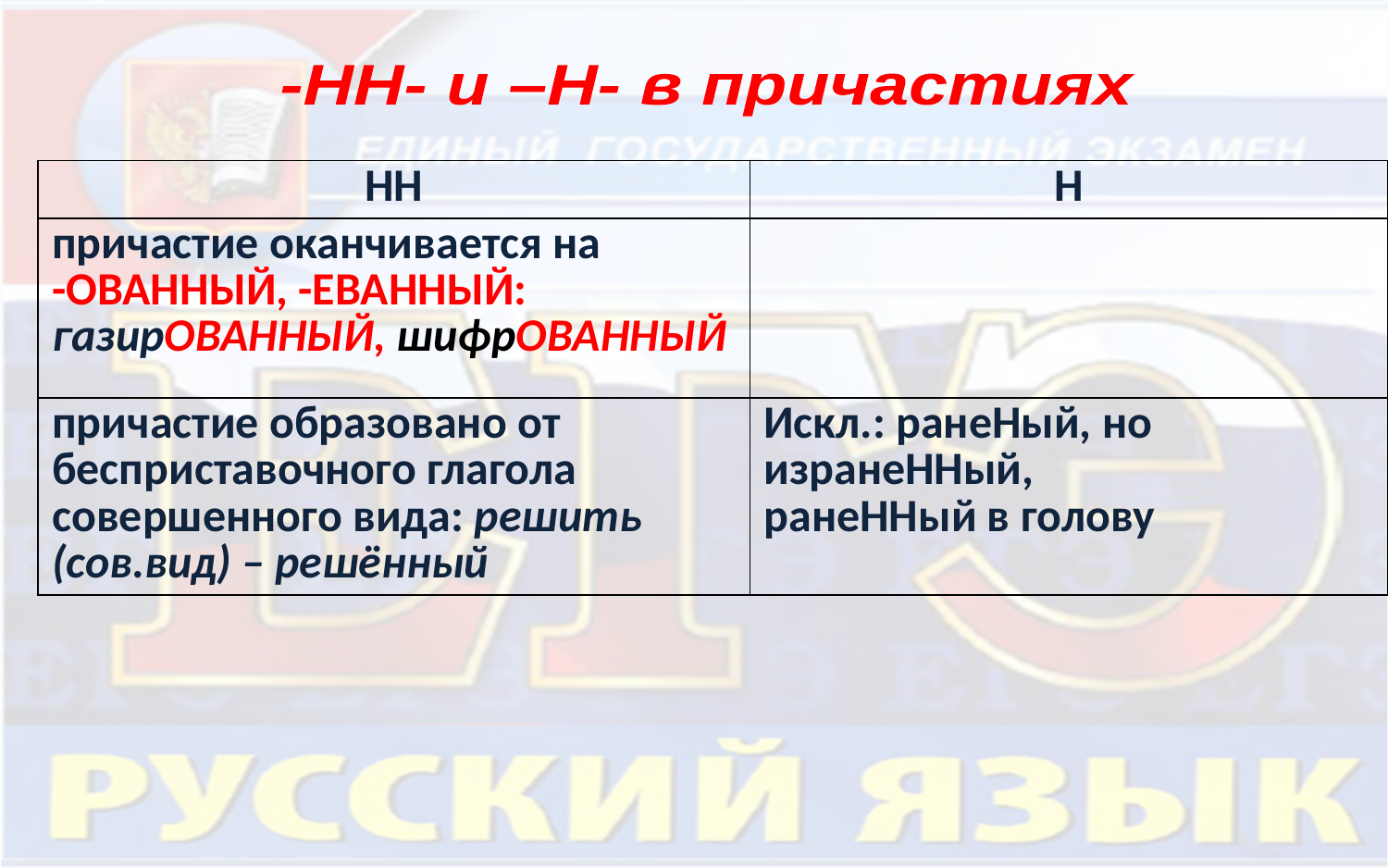

-НН- и –Н- в причастиях
| НН | Н |
| --- | --- |
| причастие оканчивается на -ОВАННЫЙ, -ЕВАННЫЙ: газирОВАННЫЙ, шифрОВАННЫЙ |  |
| причастие образовано от бесприставочного глагола совершенного вида: решить (сов.вид) – решённый | Искл.: ранеНый, но изранеННый, ранеННый в голову |